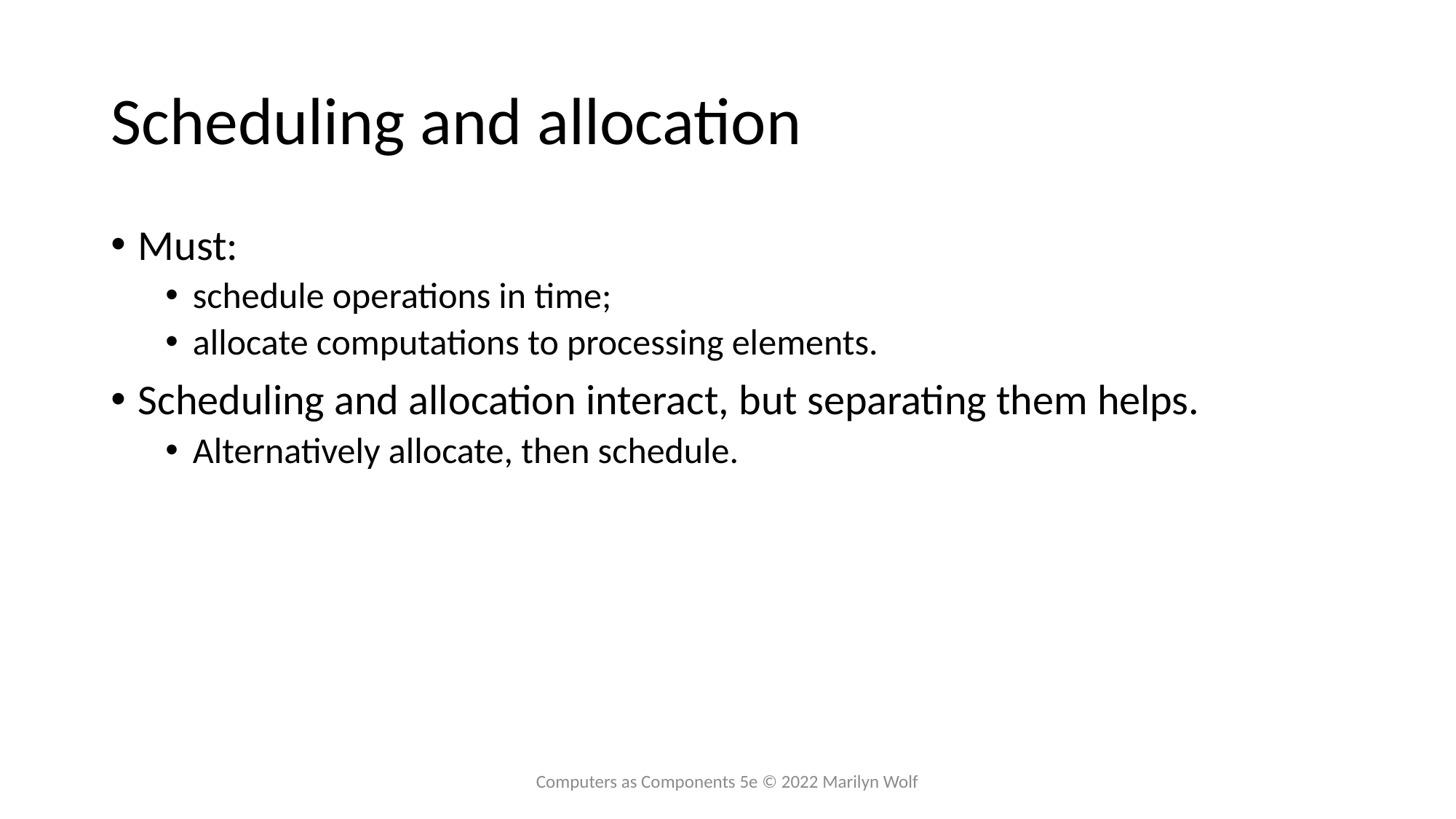

# Scheduling and allocation
Must:
schedule operations in time;
allocate computations to processing elements.
Scheduling and allocation interact, but separating them helps.
Alternatively allocate, then schedule.
Computers as Components 5e © 2022 Marilyn Wolf